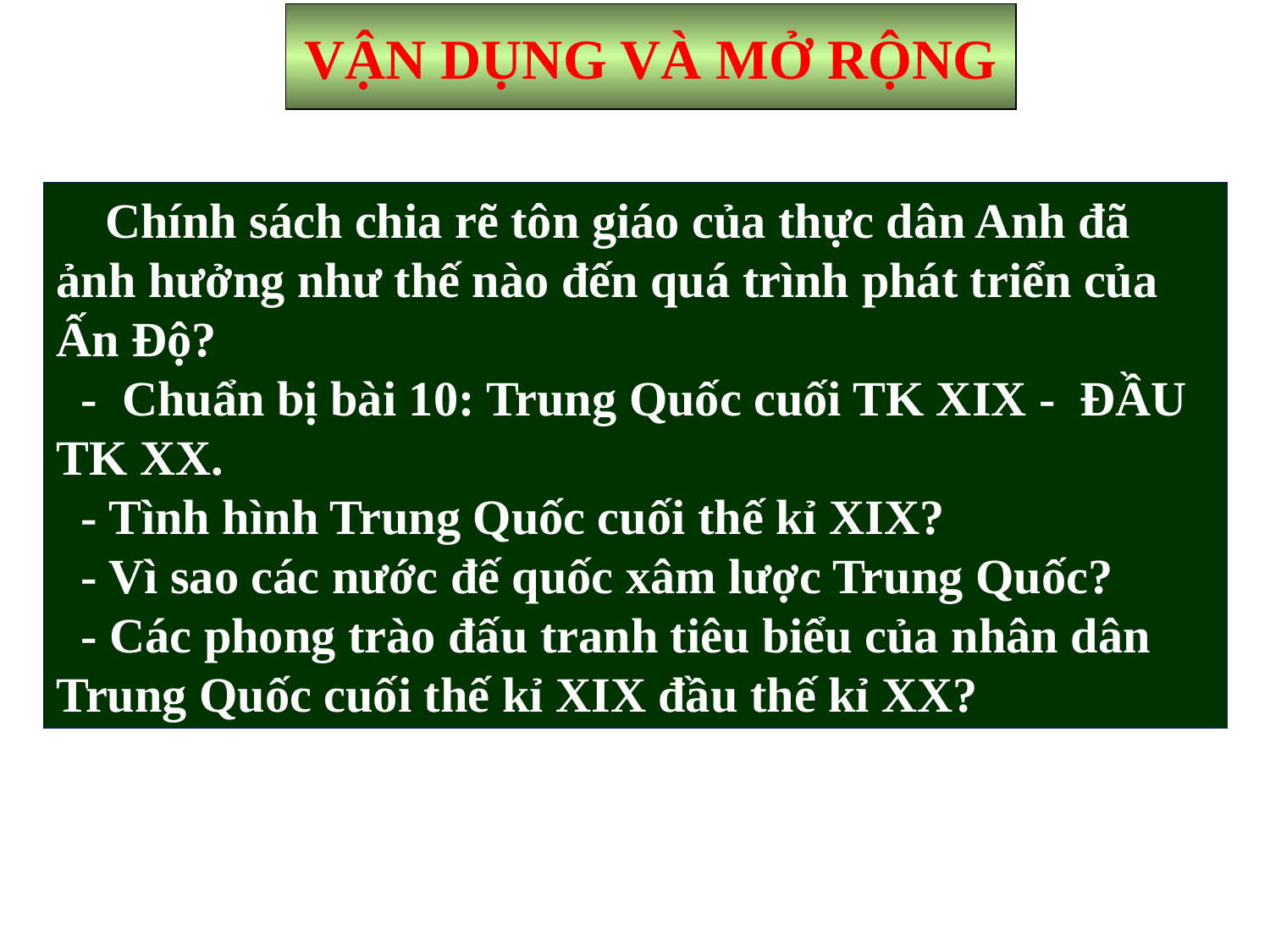

VẬN DỤNG VÀ MỞ RỘNG
    Chính sách chia rẽ tôn giáo của thực dân Anh đã ảnh hưởng như thế nào đến quá trình phát triển của Ấn Độ?
  -  Chuẩn bị bài 10: Trung Quốc cuối TK XIX -  ĐẦU TK XX.
  - Tình hình Trung Quốc cuối thế kỉ XIX?
  - Vì sao các nước đế quốc xâm lược Trung Quốc?
  - Các phong trào đấu tranh tiêu biểu của nhân dân Trung Quốc cuối thế kỉ XIX đầu thế kỉ XX?